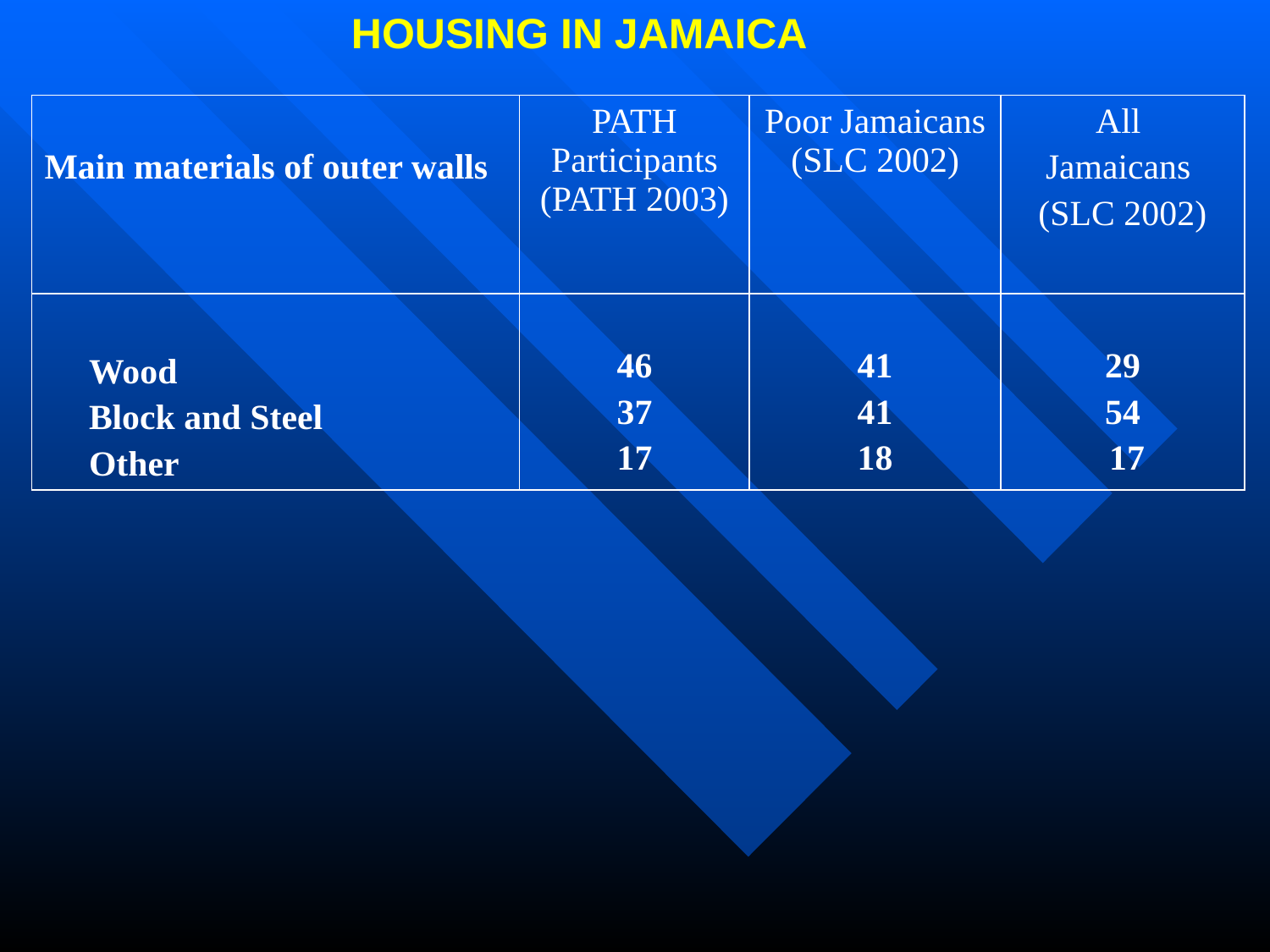

HOUSING IN JAMAICA
| Main materials of outer walls | PATH Participants (PATH 2003) | Poor Jamaicans (SLC 2002) | All Jamaicans (SLC 2002) |
| --- | --- | --- | --- |
|  | 46 37 17 | 41 41 18 | 29 54 17 |
| Wood Block and Steel Other |  |  |  |
|  |
| --- |